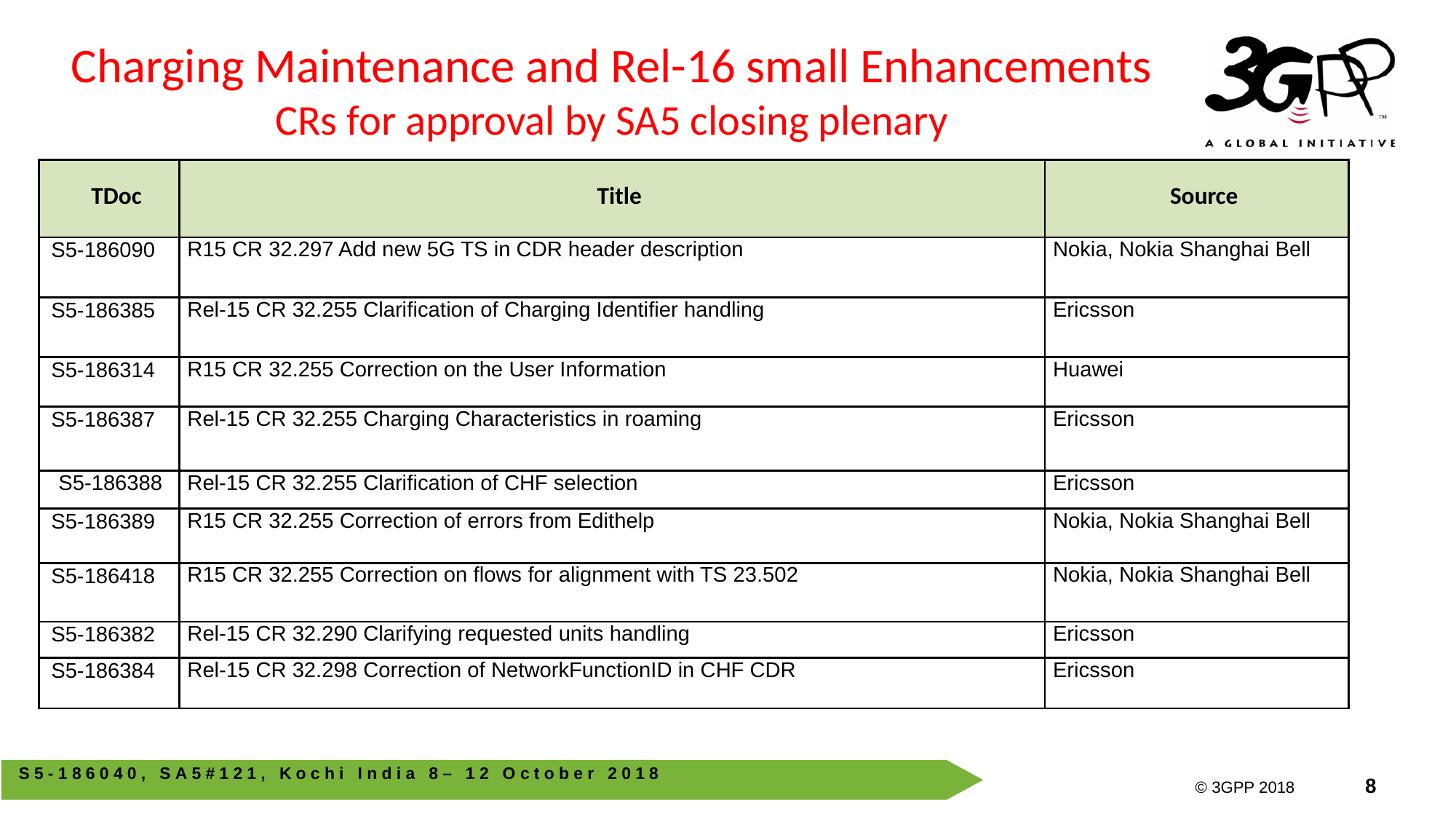

Charging Maintenance and Rel-16 small Enhancements CRs for approval by SA5 closing plenary
| TDoc | Title | Source |
| --- | --- | --- |
| S5-186090 | R15 CR 32.297 Add new 5G TS in CDR header description | Nokia, Nokia Shanghai Bell |
| S5-186385 | Rel-15 CR 32.255 Clarification of Charging Identifier handling | Ericsson |
| S5-186314 | R15 CR 32.255 Correction on the User Information | Huawei |
| S5-186387 | Rel-15 CR 32.255 Charging Characteristics in roaming | Ericsson |
| S5-186388 | Rel-15 CR 32.255 Clarification of CHF selection | Ericsson |
| S5-186389 | R15 CR 32.255 Correction of errors from Edithelp | Nokia, Nokia Shanghai Bell |
| S5-186418 | R15 CR 32.255 Correction on flows for alignment with TS 23.502 | Nokia, Nokia Shanghai Bell |
| S5-186382 | Rel-15 CR 32.290 Clarifying requested units handling | Ericsson |
| S5-186384 | Rel-15 CR 32.298 Correction of NetworkFunctionID in CHF CDR | Ericsson |